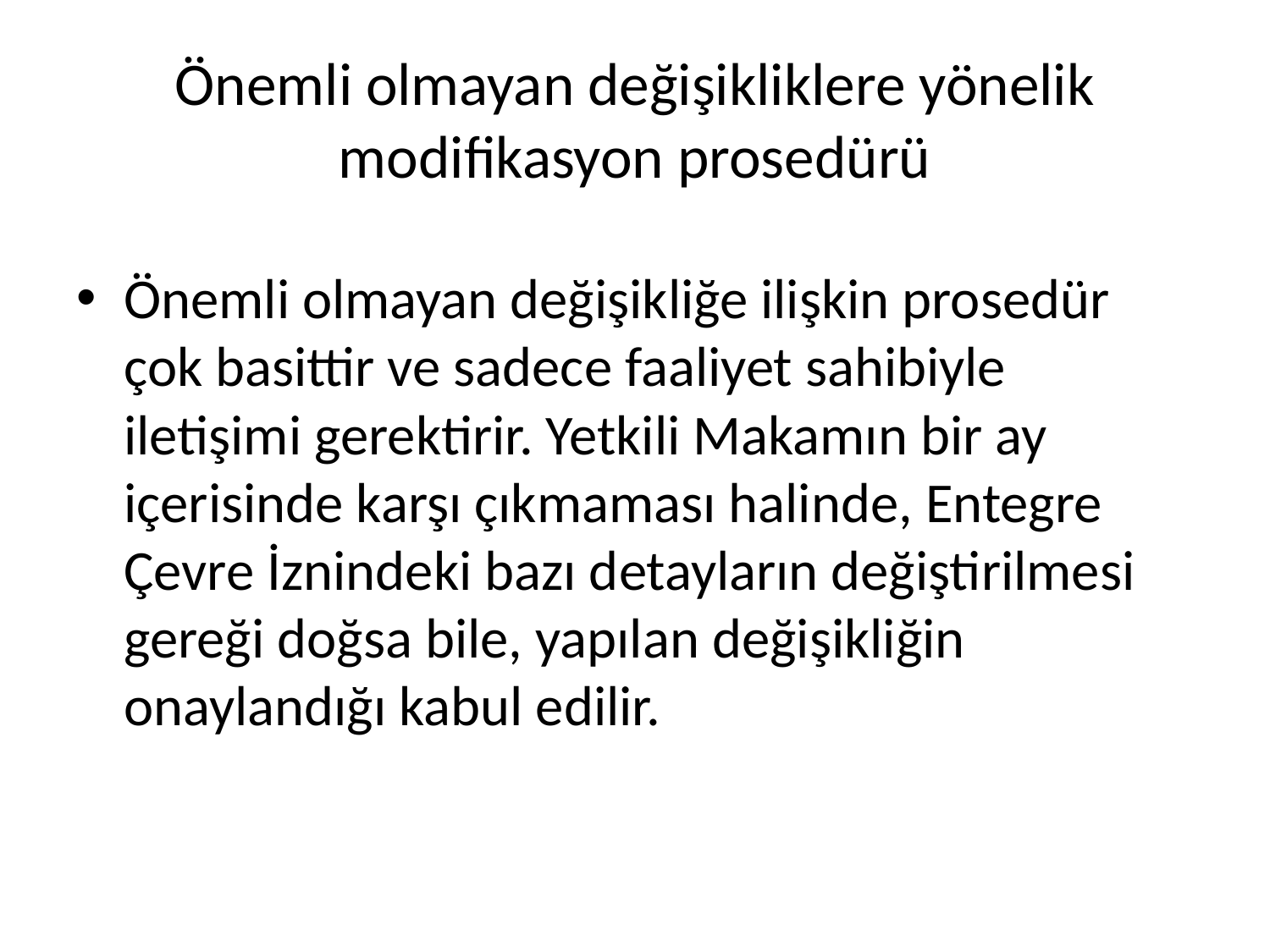

# Önemli olmayan değişikliklere yönelik modifikasyon prosedürü
Önemli olmayan değişikliğe ilişkin prosedür çok basittir ve sadece faaliyet sahibiyle iletişimi gerektirir. Yetkili Makamın bir ay içerisinde karşı çıkmaması halinde, Entegre Çevre İznindeki bazı detayların değiştirilmesi gereği doğsa bile, yapılan değişikliğin onaylandığı kabul edilir.